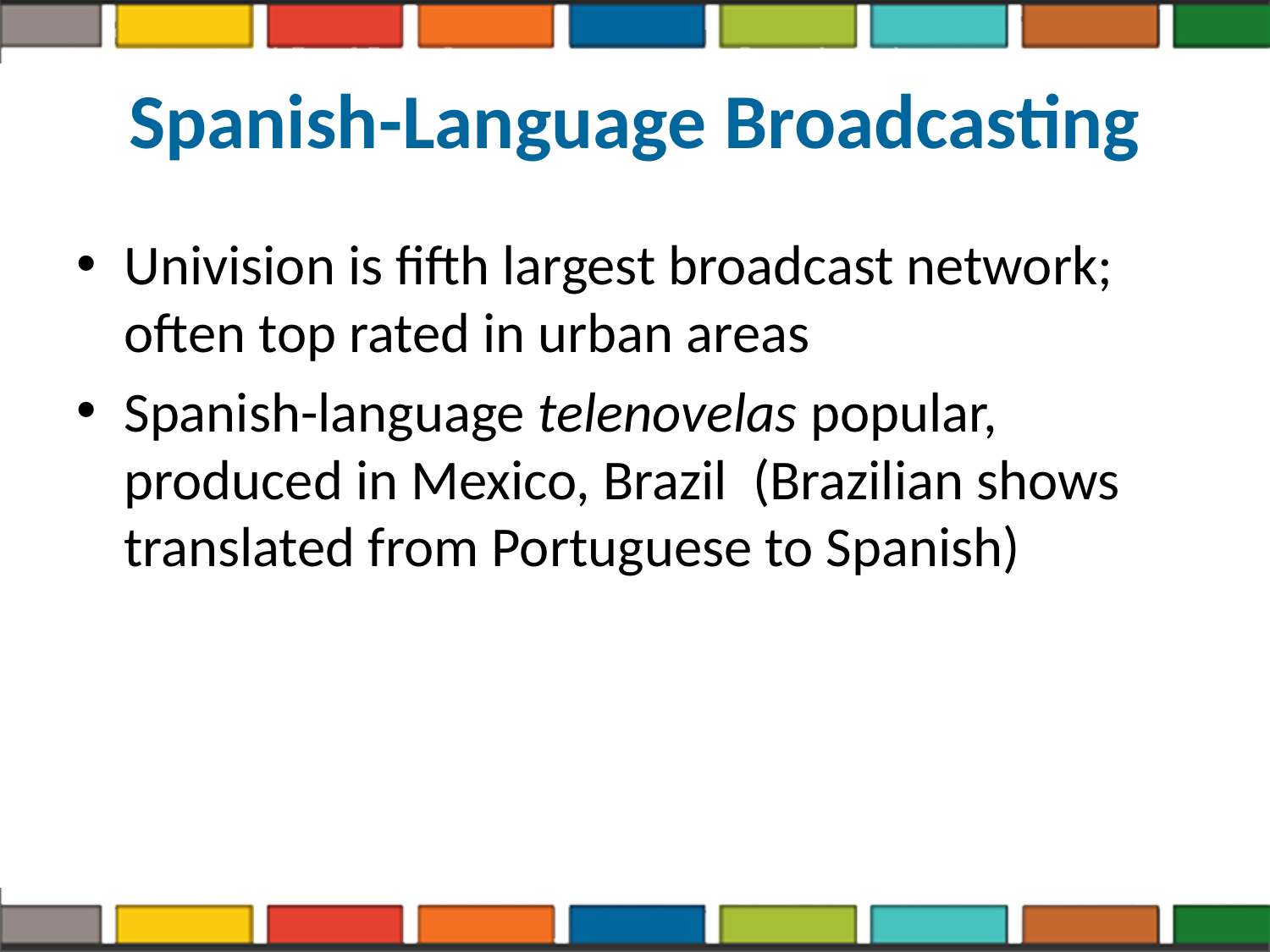

# Spanish-Language Broadcasting
Univision is fifth largest broadcast network; often top rated in urban areas
Spanish-language telenovelas popular, produced in Mexico, Brazil  (Brazilian shows translated from Portuguese to Spanish)